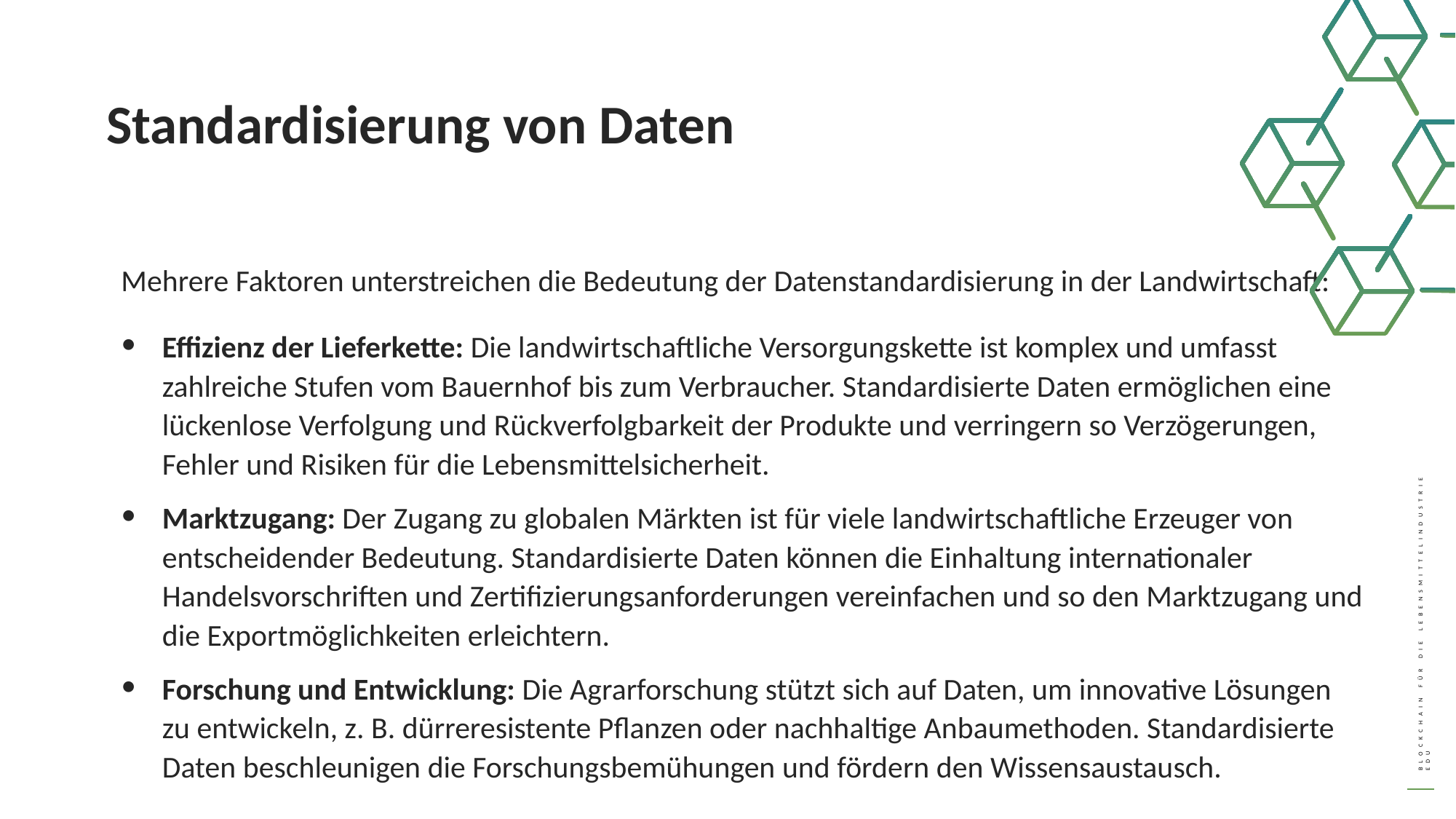

Standardisierung von Daten
Mehrere Faktoren unterstreichen die Bedeutung der Datenstandardisierung in der Landwirtschaft:
Effizienz der Lieferkette: Die landwirtschaftliche Versorgungskette ist komplex und umfasst zahlreiche Stufen vom Bauernhof bis zum Verbraucher. Standardisierte Daten ermöglichen eine lückenlose Verfolgung und Rückverfolgbarkeit der Produkte und verringern so Verzögerungen, Fehler und Risiken für die Lebensmittelsicherheit.
Marktzugang: Der Zugang zu globalen Märkten ist für viele landwirtschaftliche Erzeuger von entscheidender Bedeutung. Standardisierte Daten können die Einhaltung internationaler Handelsvorschriften und Zertifizierungsanforderungen vereinfachen und so den Marktzugang und die Exportmöglichkeiten erleichtern.
Forschung und Entwicklung: Die Agrarforschung stützt sich auf Daten, um innovative Lösungen zu entwickeln, z. B. dürreresistente Pflanzen oder nachhaltige Anbaumethoden. Standardisierte Daten beschleunigen die Forschungsbemühungen und fördern den Wissensaustausch.